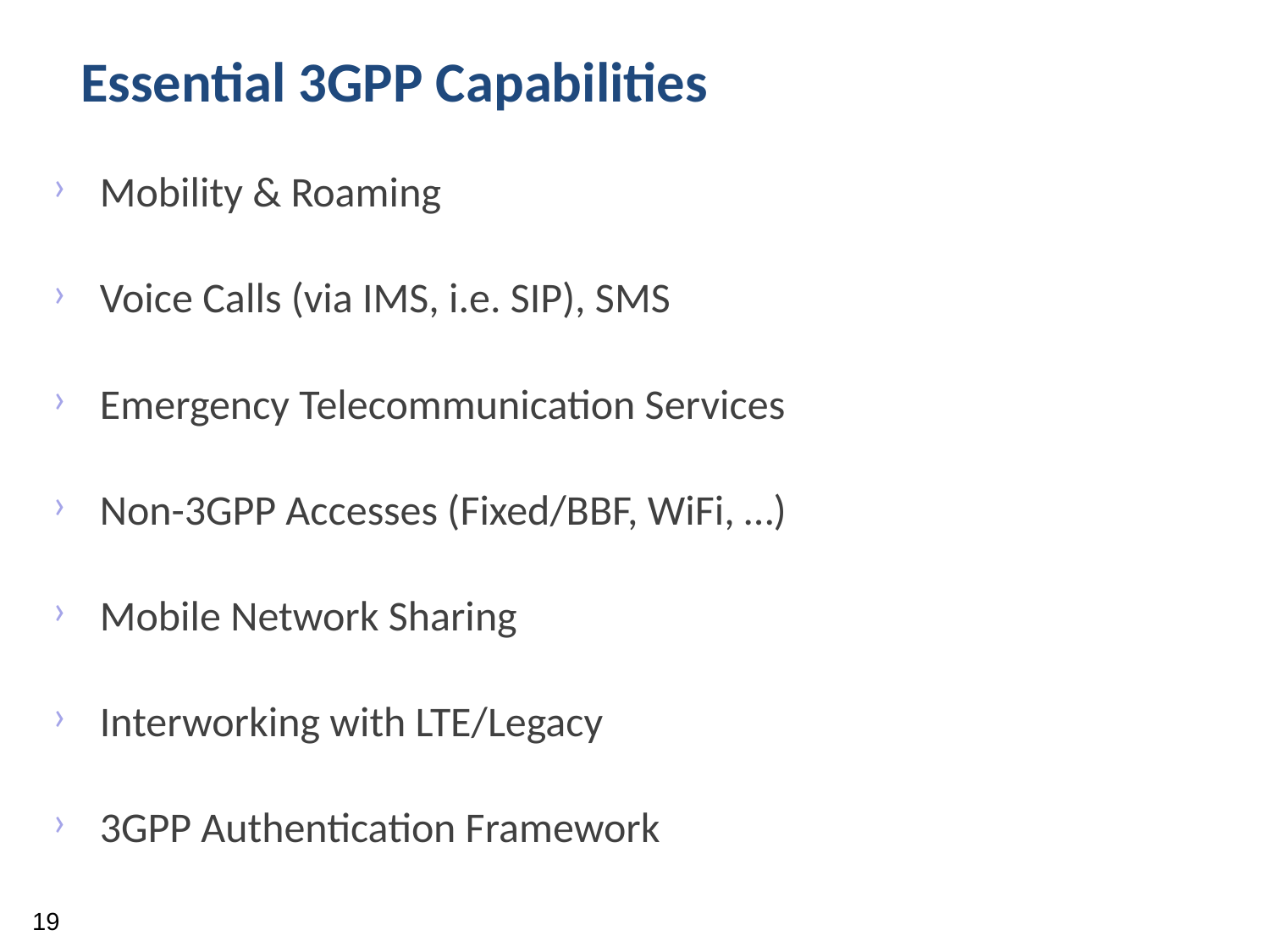

Essential 3GPP Capabilities
Mobility & Roaming

Voice Calls (via IMS, i.e. SIP), SMS

Emergency Telecommunication Services

Non-3GPP Accesses (Fixed/BBF, WiFi, …)

Mobile Network Sharing

Interworking with LTE/Legacy

3GPP Authentication Framework